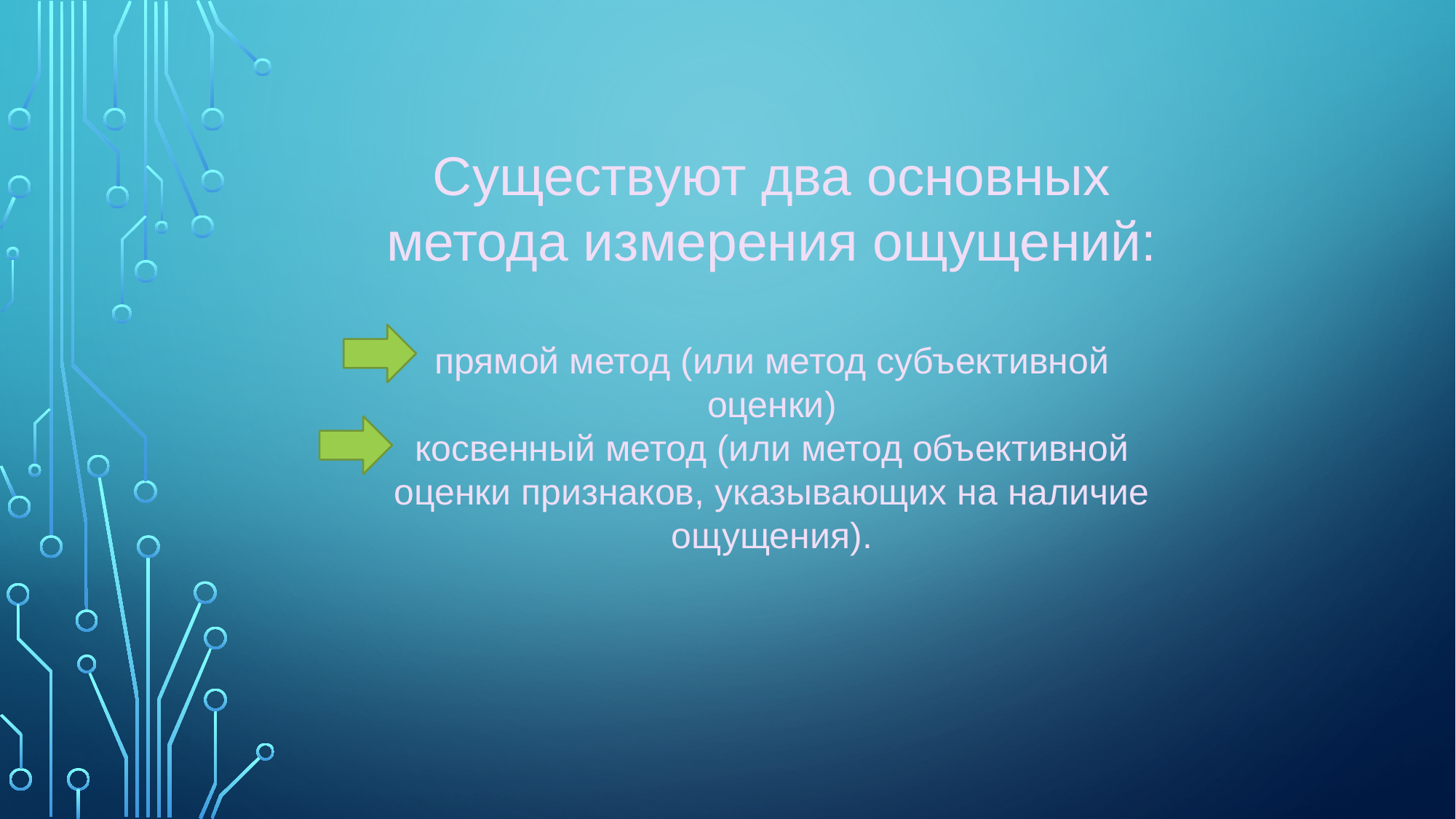

Существуют два основных метода измерения ощущений:

прямой метод (или метод субъективной оценки)
косвенный метод (или метод объективной оценки признаков, указывающих на наличие ощущения).